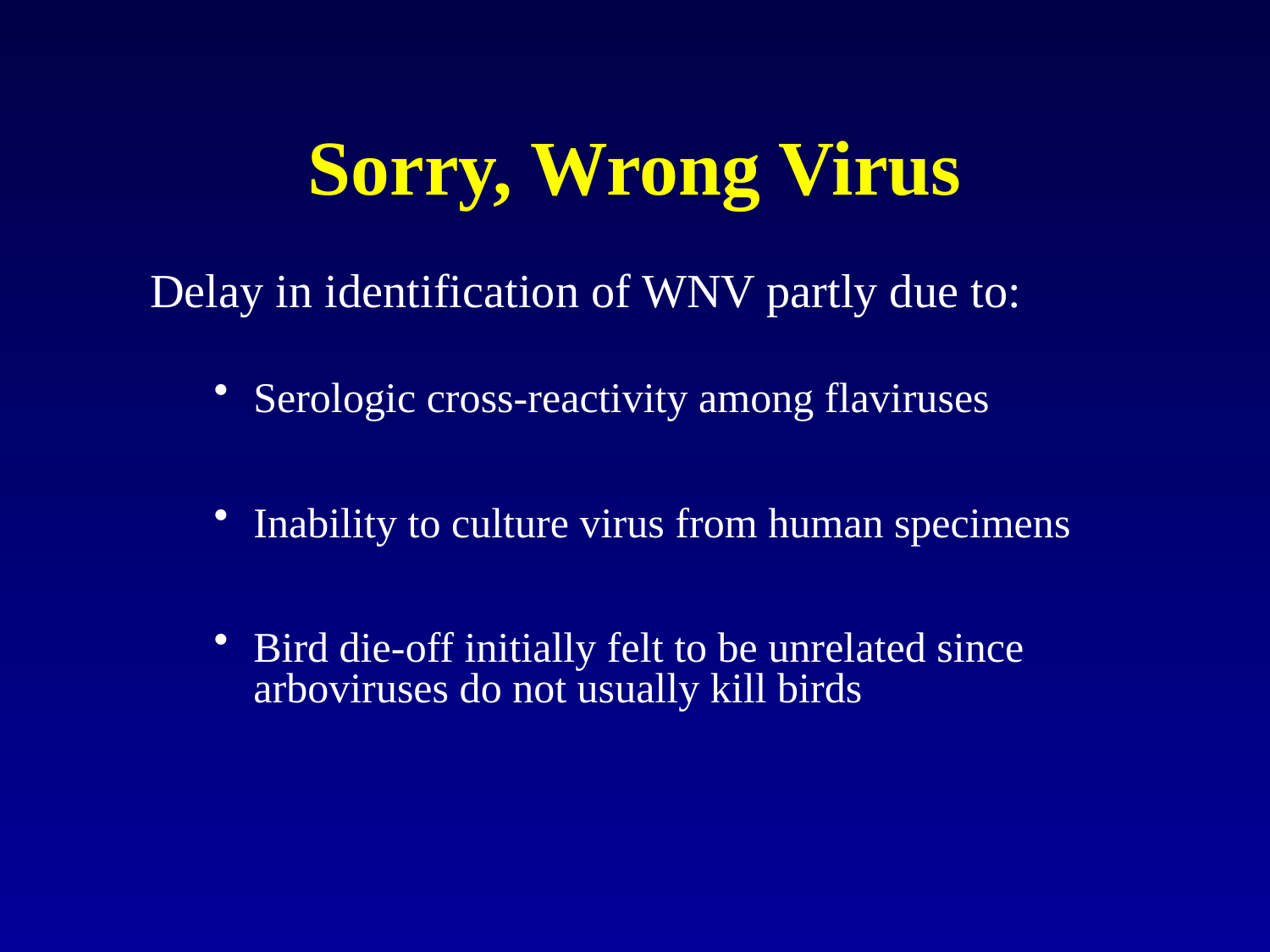

# Sorry, Wrong Virus
Delay in identification of WNV partly due to:

Serologic cross-reactivity among flaviruses

Inability to culture virus from human specimens

Bird die-off initially felt to be unrelated since              arboviruses do not usually kill birds